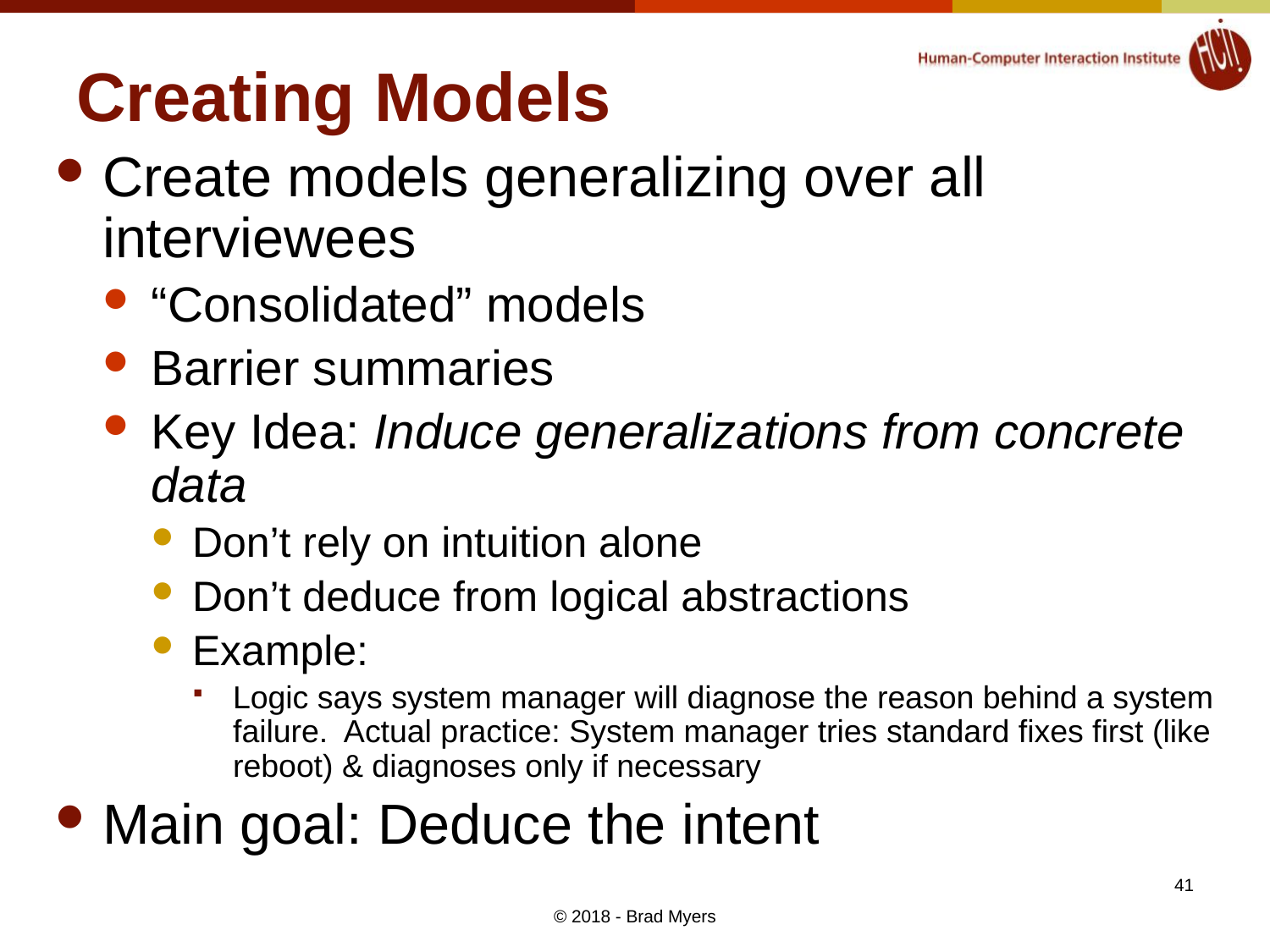

# Creating Models
Create models generalizing over all interviewees
“Consolidated” models
Barrier summaries
Key Idea: Induce generalizations from concrete data
Don’t rely on intuition alone
Don’t deduce from logical abstractions
Example:
Logic says system manager will diagnose the reason behind a system failure.  Actual practice: System manager tries standard fixes first (like reboot) & diagnoses only if necessary
Main goal: Deduce the intent
41
© 2018 - Brad Myers